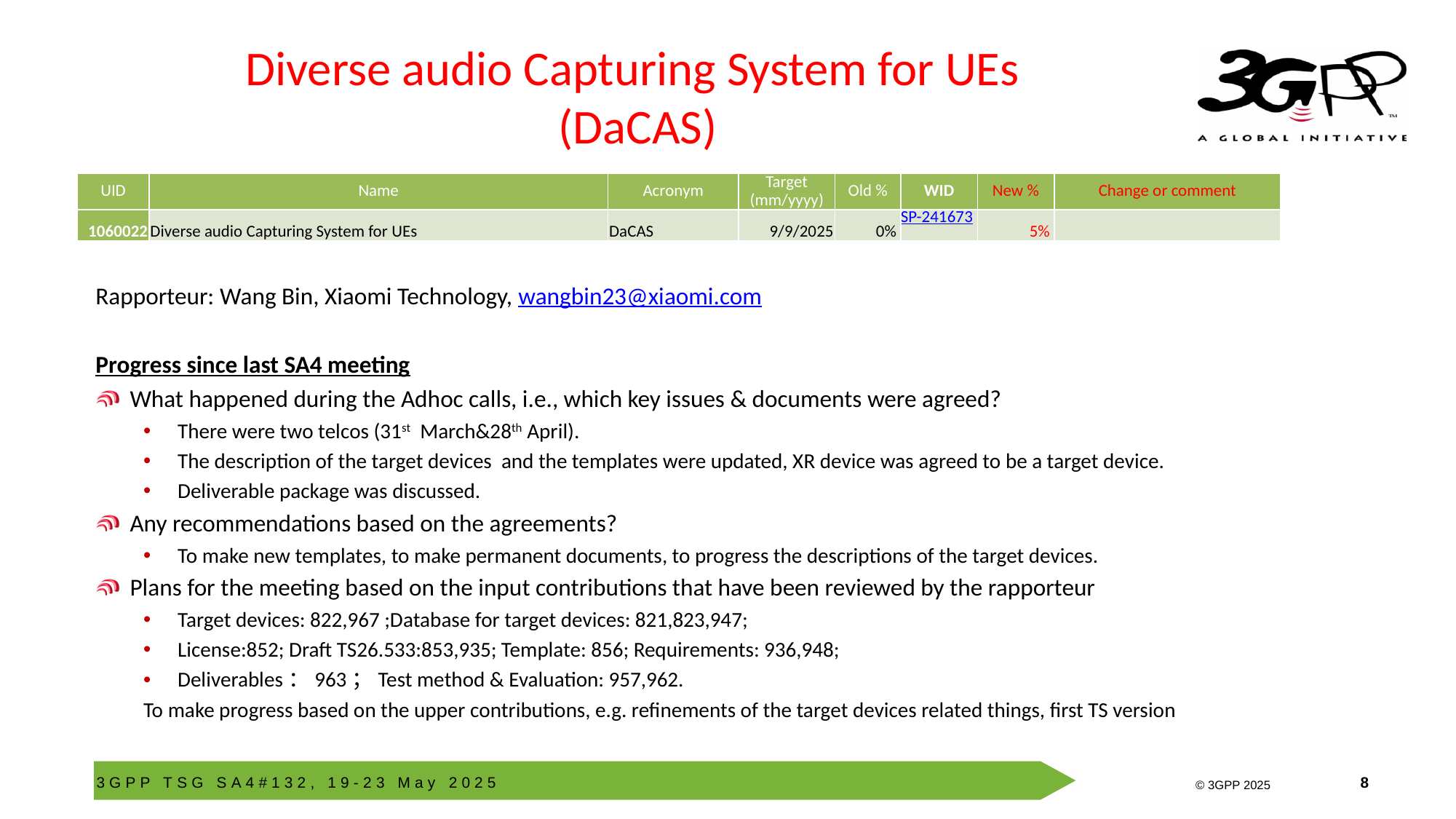

# Diverse audio Capturing System for UEs (DaCAS)
| UID | Name | Acronym | Target (mm/yyyy) | Old % | WID | New % | Change or comment |
| --- | --- | --- | --- | --- | --- | --- | --- |
| 1060022 | Diverse audio Capturing System for UEs | DaCAS | 9/9/2025 | 0% | SP-241673 | 5% |  |
Rapporteur: Wang Bin, Xiaomi Technology, wangbin23@xiaomi.com

Progress since last SA4 meeting
What happened during the Adhoc calls, i.e., which key issues & documents were agreed?
There were two telcos (31st  March&28th April).
The description of the target devices  and the templates were updated, XR device was agreed to be a target device.
Deliverable package was discussed.
Any recommendations based on the agreements?
To make new templates, to make permanent documents, to progress the descriptions of the target devices.
Plans for the meeting based on the input contributions that have been reviewed by the rapporteur
Target devices: 822,967 ;Database for target devices: 821,823,947;
License:852; Draft TS26.533:853,935; Template: 856; Requirements: 936,948;
Deliverables：963；Test method & Evaluation: 957,962.
To make progress based on the upper contributions, e.g. refinements of the target devices related things, first TS version